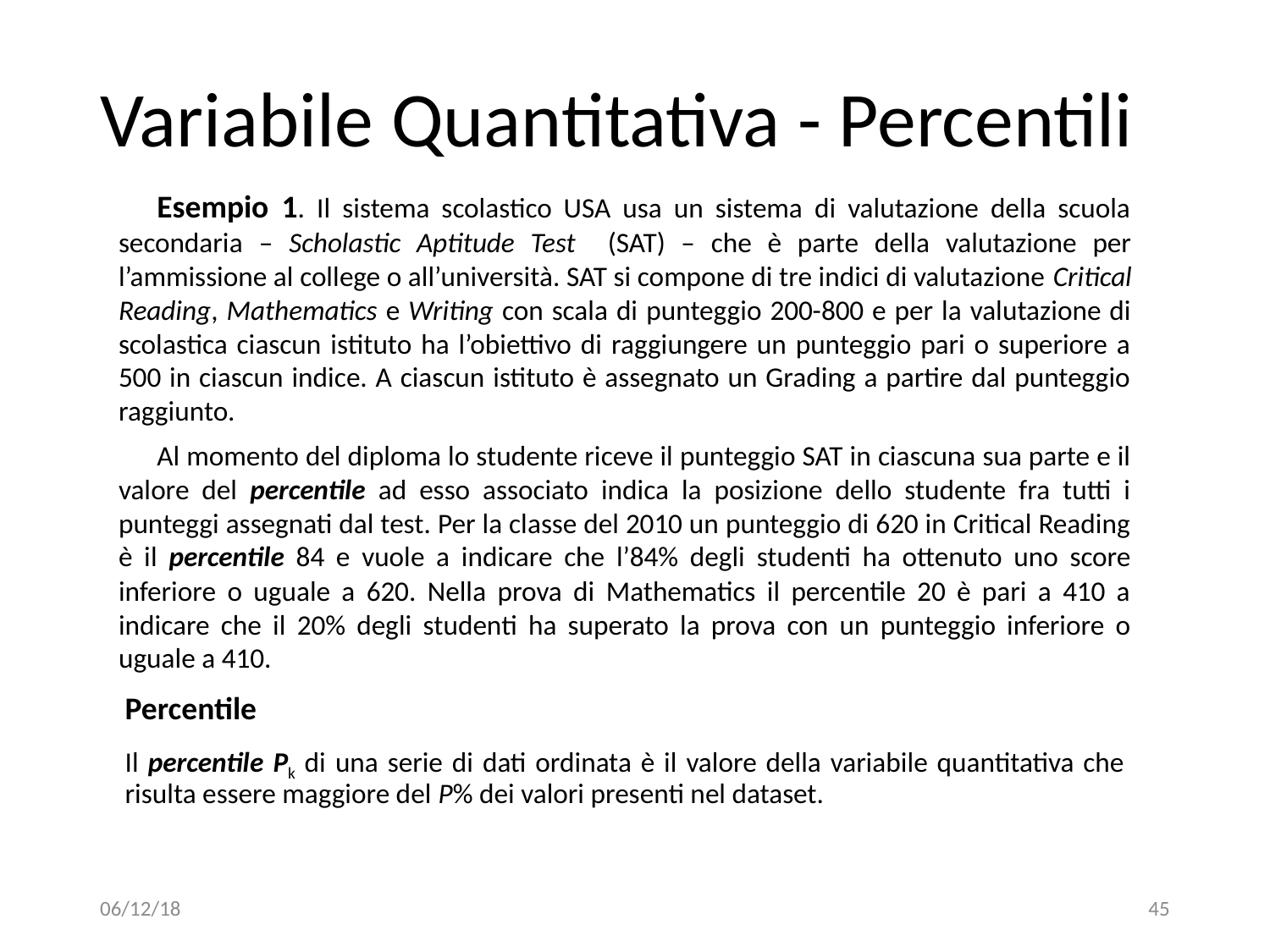

# Variabile Quantitativa - Percentili
Esempio 1. Il sistema scolastico USA usa un sistema di valutazione della scuola secondaria – Scholastic Aptitude Test  (SAT) – che è parte della valutazione per l’ammissione al college o all’università. SAT si compone di tre indici di valutazione Critical Reading, Mathematics e Writing con scala di punteggio 200-800 e per la valutazione di scolastica ciascun istituto ha l’obiettivo di raggiungere un punteggio pari o superiore a 500 in ciascun indice. A ciascun istituto è assegnato un Grading a partire dal punteggio raggiunto.
Al momento del diploma lo studente riceve il punteggio SAT in ciascuna sua parte e il valore del percentile ad esso associato indica la posizione dello studente fra tutti i punteggi assegnati dal test. Per la classe del 2010 un punteggio di 620 in Critical Reading è il percentile 84 e vuole a indicare che l’84% degli studenti ha ottenuto uno score inferiore o uguale a 620. Nella prova di Mathematics il percentile 20 è pari a 410 a indicare che il 20% degli studenti ha superato la prova con un punteggio inferiore o uguale a 410.
Percentile
Il percentile Pk di una serie di dati ordinata è il valore della variabile quantitativa che risulta essere maggiore del P% dei valori presenti nel dataset.
06/12/18
45